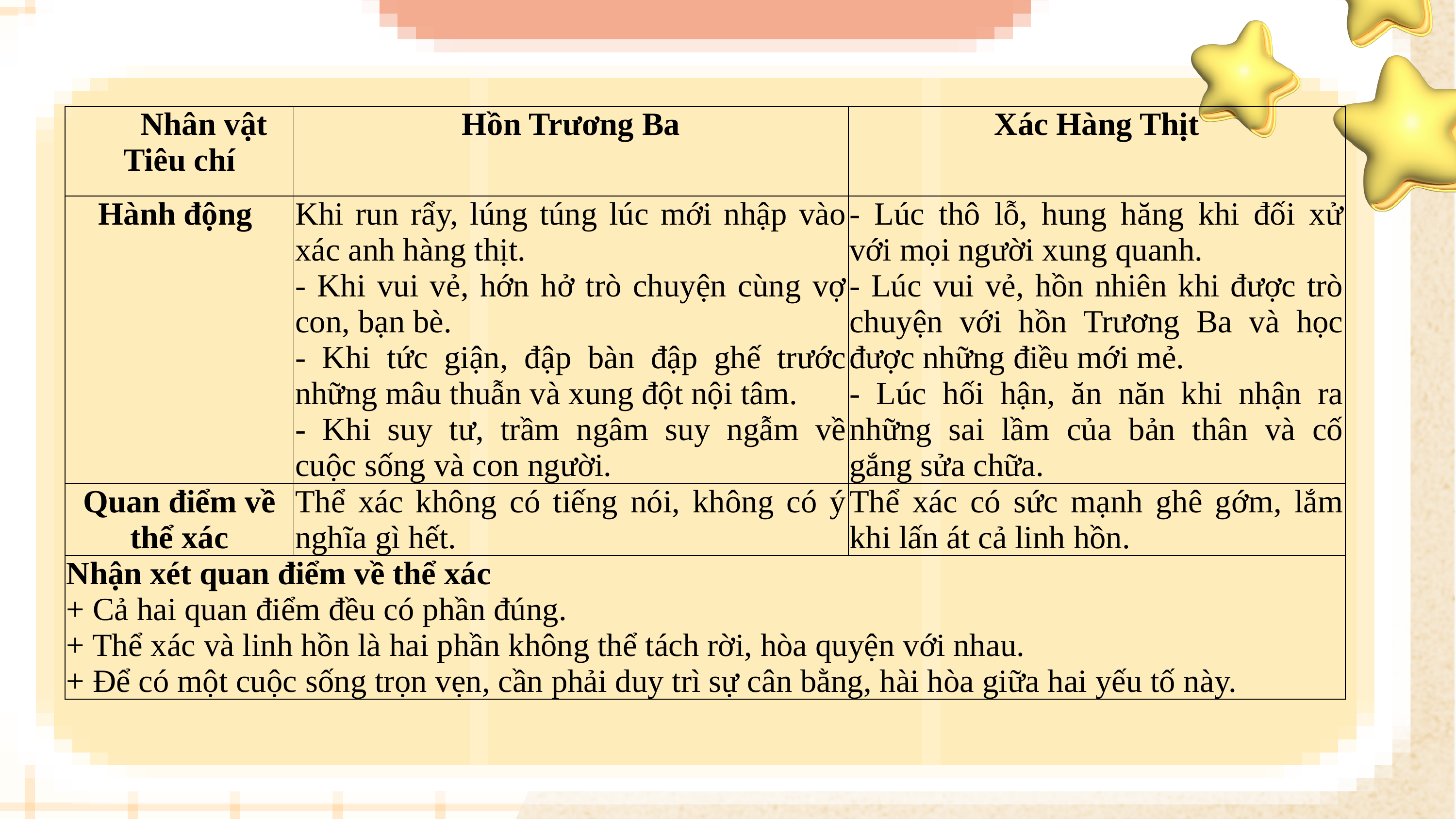

| Nhân vật Tiêu chí | Hồn Trương Ba | Xác Hàng Thịt |
| --- | --- | --- |
| Hành động | Khi run rẩy, lúng túng lúc mới nhập vào xác anh hàng thịt. - Khi vui vẻ, hớn hở trò chuyện cùng vợ con, bạn bè. - Khi tức giận, đập bàn đập ghế trước những mâu thuẫn và xung đột nội tâm. - Khi suy tư, trầm ngâm suy ngẫm về cuộc sống và con người. | - Lúc thô lỗ, hung hăng khi đối xử với mọi người xung quanh. - Lúc vui vẻ, hồn nhiên khi được trò chuyện với hồn Trương Ba và học được những điều mới mẻ. - Lúc hối hận, ăn năn khi nhận ra những sai lầm của bản thân và cố gắng sửa chữa. |
| Quan điểm về thể xác | Thể xác không có tiếng nói, không có ý nghĩa gì hết. | Thể xác có sức mạnh ghê gớm, lắm khi lấn át cả linh hồn. |
| Nhận xét quan điểm về thể xác + Cả hai quan điểm đều có phần đúng. + Thể xác và linh hồn là hai phần không thể tách rời, hòa quyện với nhau. + Để có một cuộc sống trọn vẹn, cần phải duy trì sự cân bằng, hài hòa giữa hai yếu tố này. |  |  |